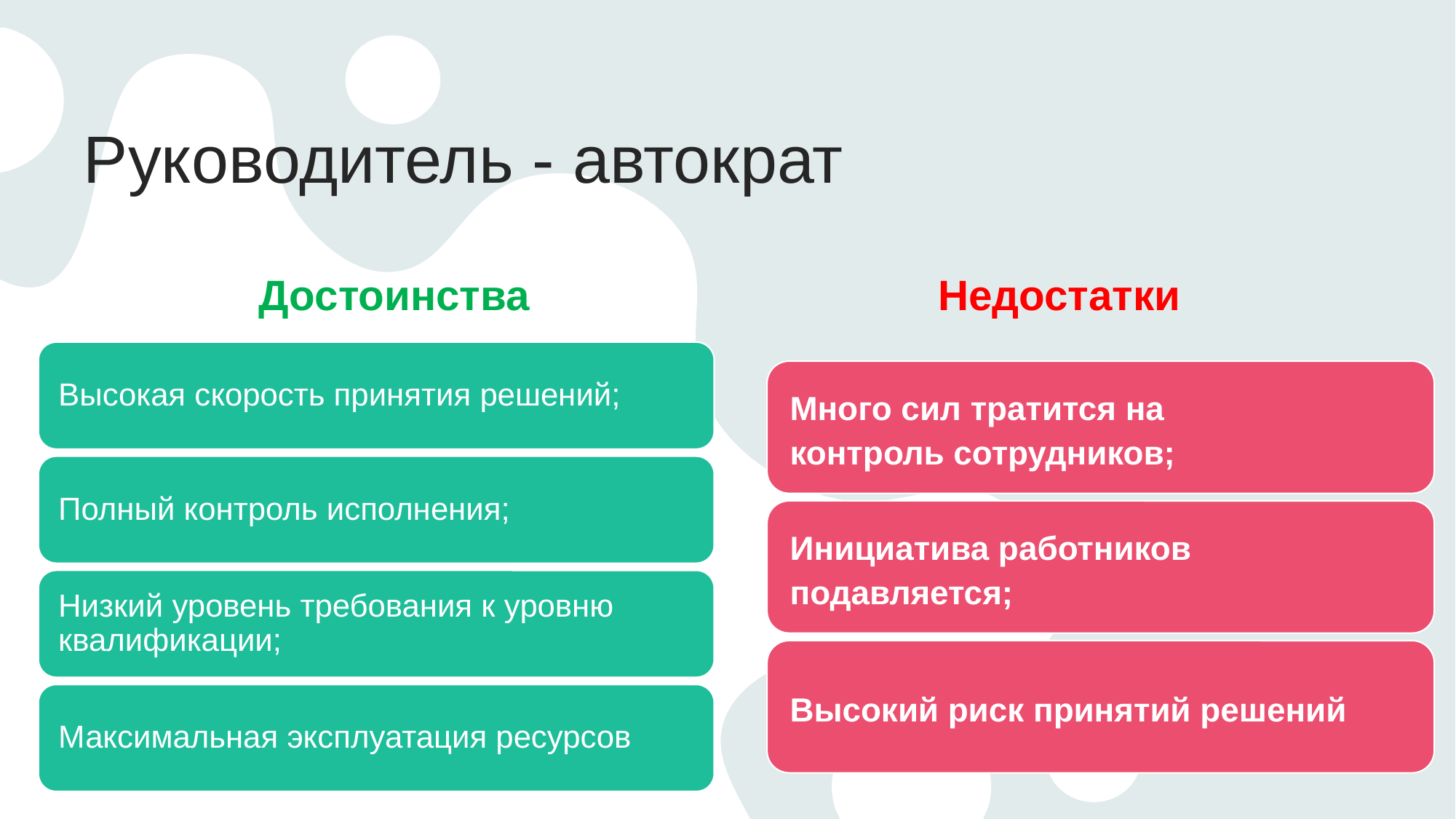

# Руководитель - автократ
Достоинства
Недостатки
Высокая скорость принятия решений;
Полный контроль исполнения;
Низкий уровень требования к уровню квалификации;
Максимальная эксплуатация ресурсов
Много сил тратится на контроль сотрудников;
Инициатива работников подавляется;
Высокий риск принятий решений